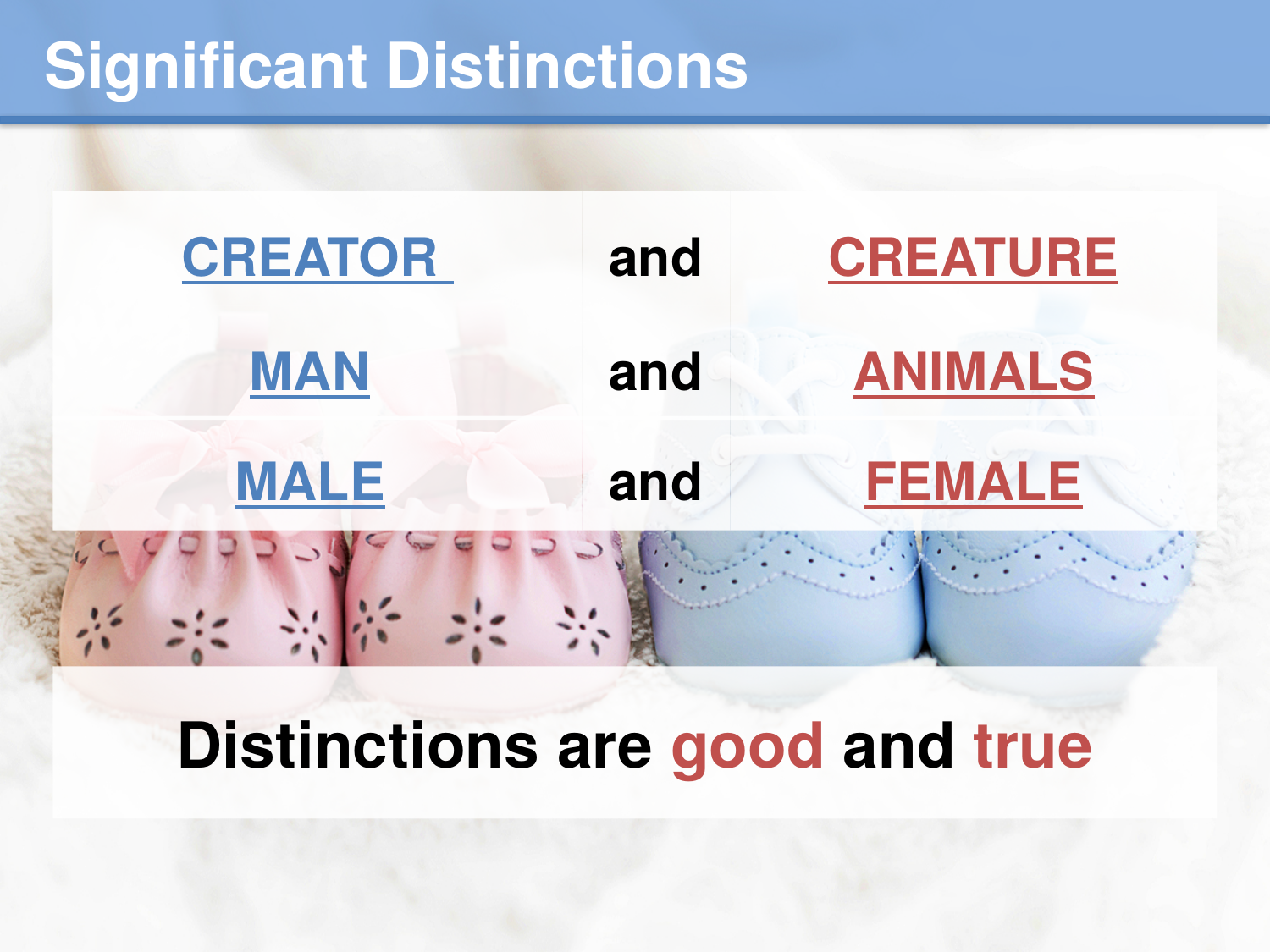

Significant Distinctions

| CREATOR | and | CREATURE |
| --- | --- | --- |
| MAN | and | ANIMALS |
| --- | --- | --- |
| MALE | and | FEMALE |
| --- | --- | --- |
Distinctions are good and true